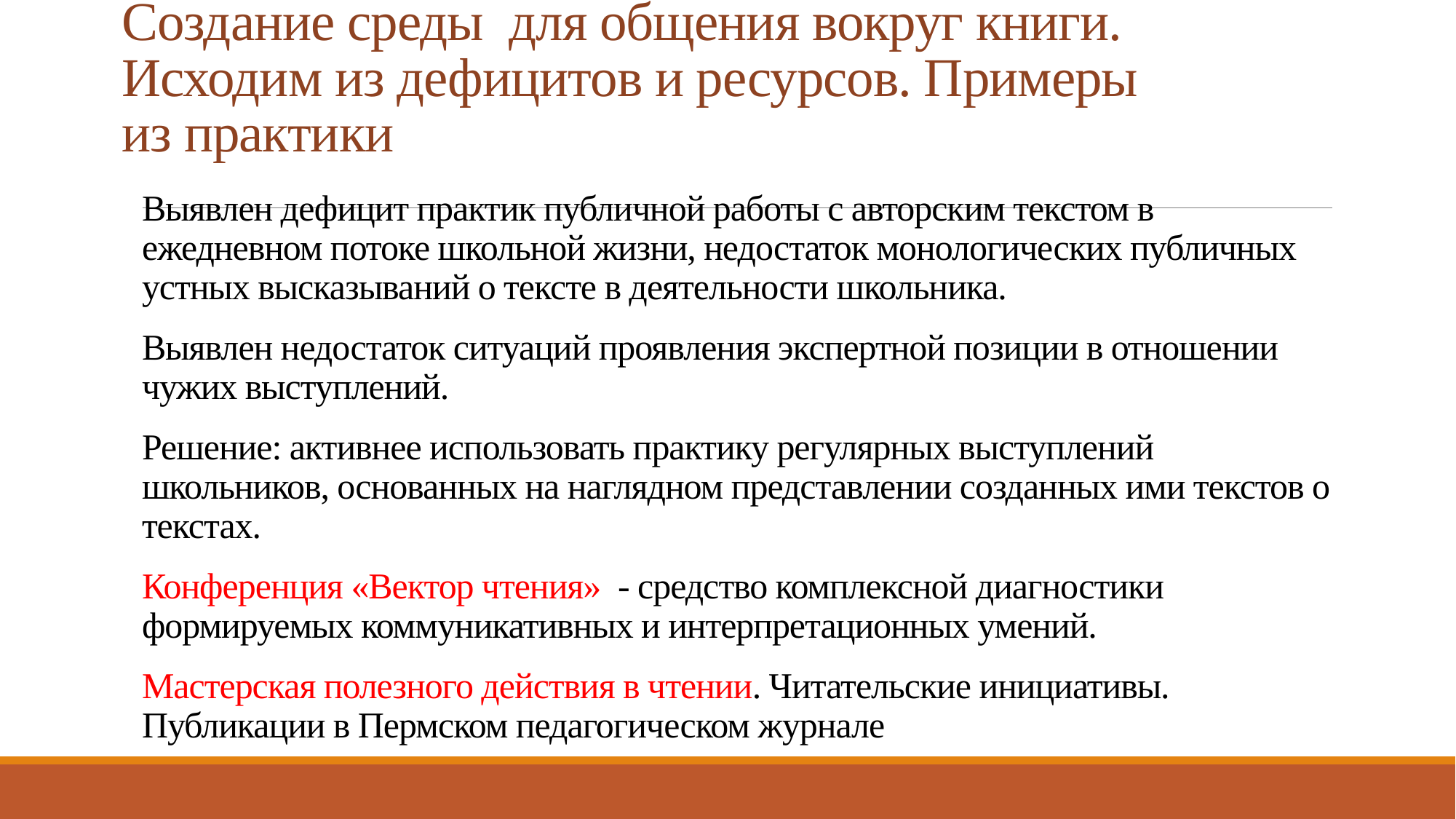

# Создание среды  для общения вокруг книги. Исходим из дефицитов и ресурсов. Примеры из практики
Выявлен дефицит практик публичной работы с авторским текстом в ежедневном потоке школьной жизни, недостаток монологических публичных устных высказываний о тексте в деятельности школьника.
Выявлен недостаток ситуаций проявления экспертной позиции в отношении чужих выступлений.
Решение: активнее использовать практику регулярных выступлений школьников, основанных на наглядном представлении созданных ими текстов о текстах.
Конференция «Вектор чтения»  - средство комплексной диагностики формируемых коммуникативных и интерпретационных умений.
Мастерская полезного действия в чтении. Читательские инициативы. Публикации в Пермском педагогическом журнале